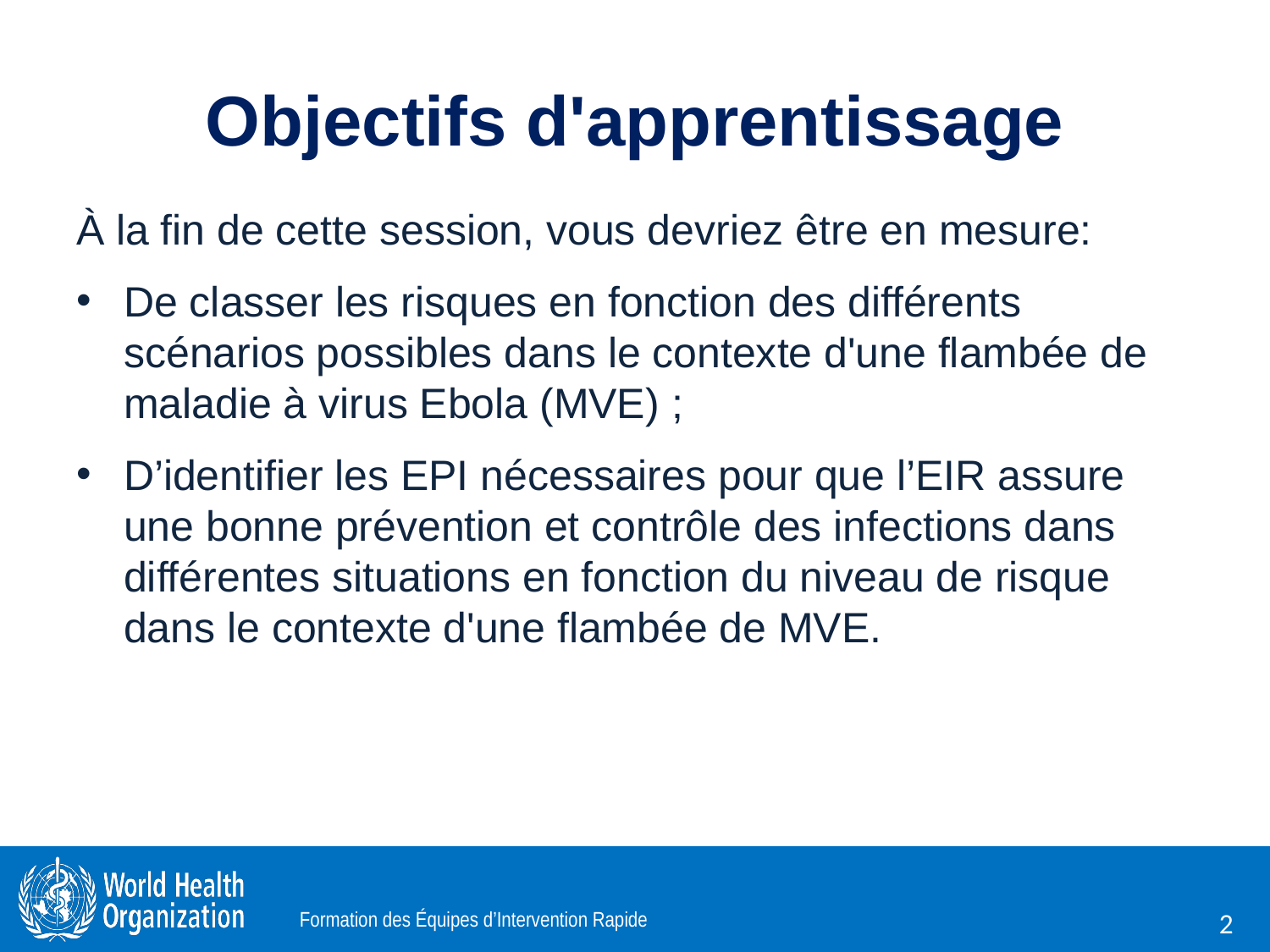

# Objectifs d'apprentissage
À la fin de cette session, vous devriez être en mesure:
De classer les risques en fonction des différents scénarios possibles dans le contexte d'une flambée de maladie à virus Ebola (MVE) ;
D’identifier les EPI nécessaires pour que l’EIR assure une bonne prévention et contrôle des infections dans différentes situations en fonction du niveau de risque dans le contexte d'une flambée de MVE.